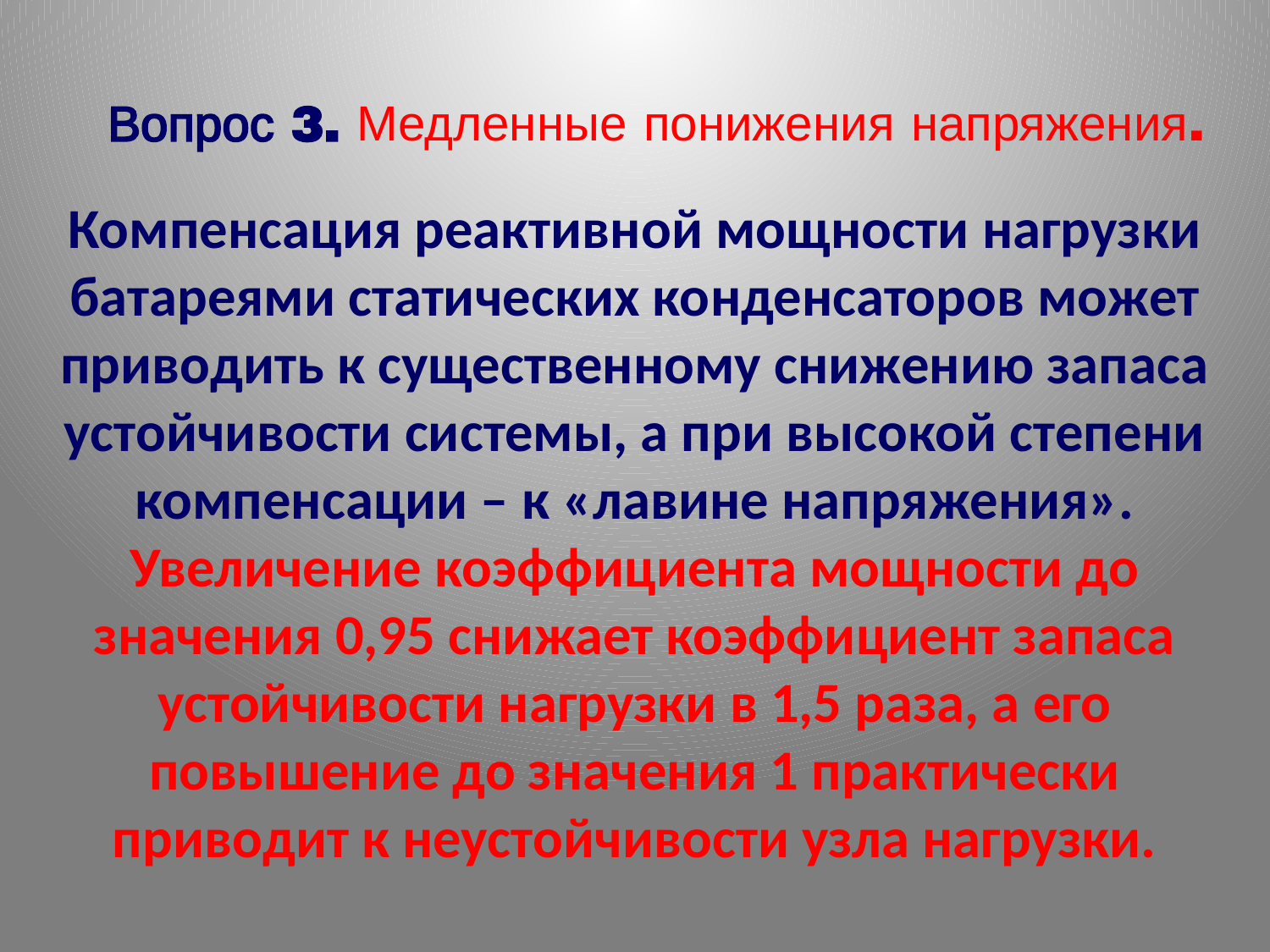

# Вопрос 3. Медленные понижения напряжения.
Компенсация реактивной мощности нагрузки батареями статических конденсаторов может приводить к существенному снижению запаса устойчивости системы, а при высокой степени компенсации – к «лавине напряжения».
Увеличение коэффициента мощности до значения 0,95 снижает коэффициент запаса устойчивости нагрузки в 1,5 раза, а его повышение до значения 1 практически приводит к неустойчивости узла нагрузки.